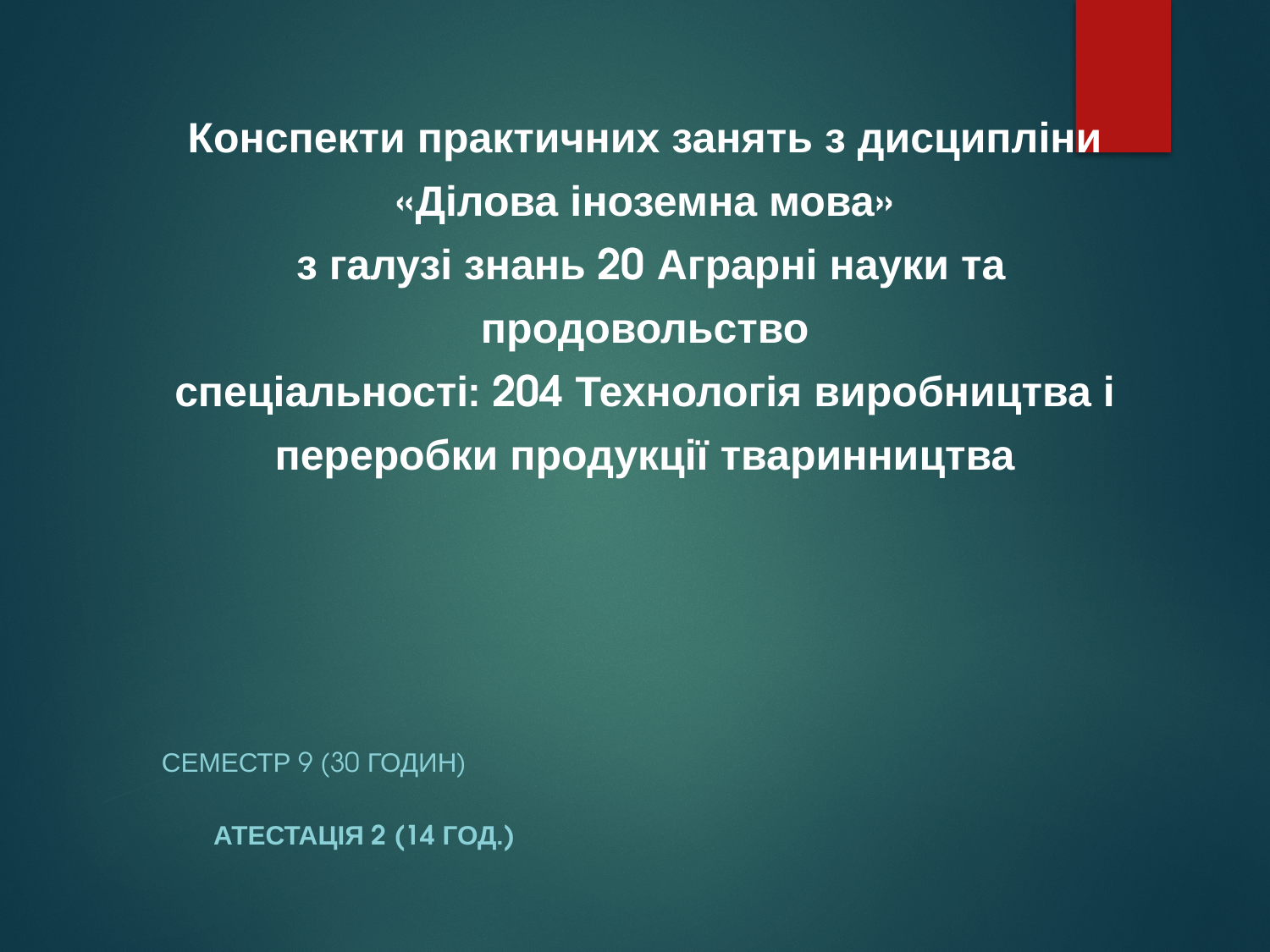

# Конспекти практичних занять з дисципліни «Ділова іноземна мова» з галузі знань 20 Аграрні науки та продовольство спеціальності: 204 Технологія виробництва і переробки продукції тваринництва

Семестр 9 (30 годин)
       Атестація 2 (14 год.)